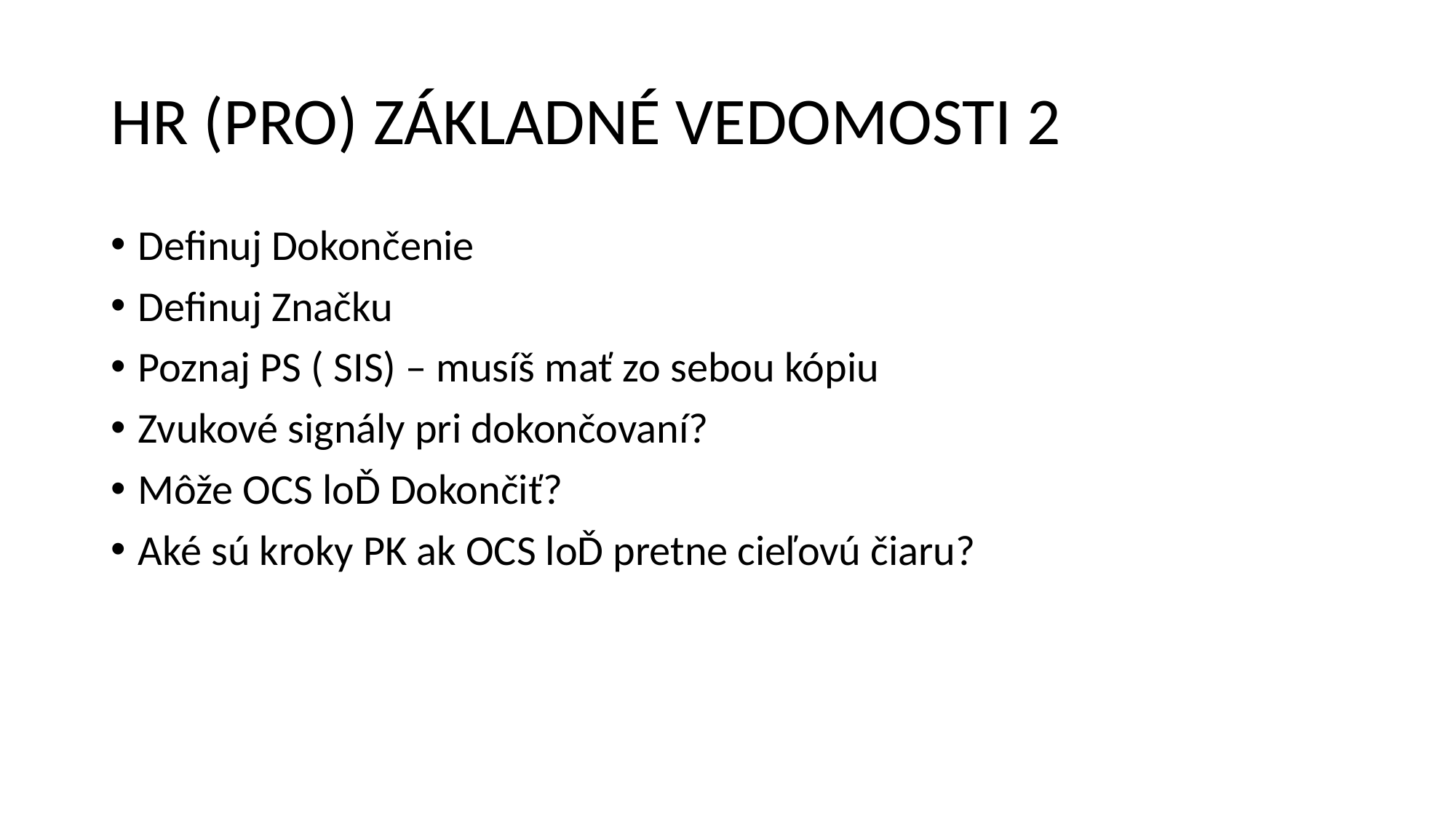

# HR (PRO) ZÁKLADNÉ VEDOMOSTI 2
Definuj Dokončenie
Definuj Značku
Poznaj PS ( SIS) – musíš mať zo sebou kópiu
Zvukové signály pri dokončovaní?
Môže OCS loĎ Dokončiť?
Aké sú kroky PK ak OCS loĎ pretne cieľovú čiaru?